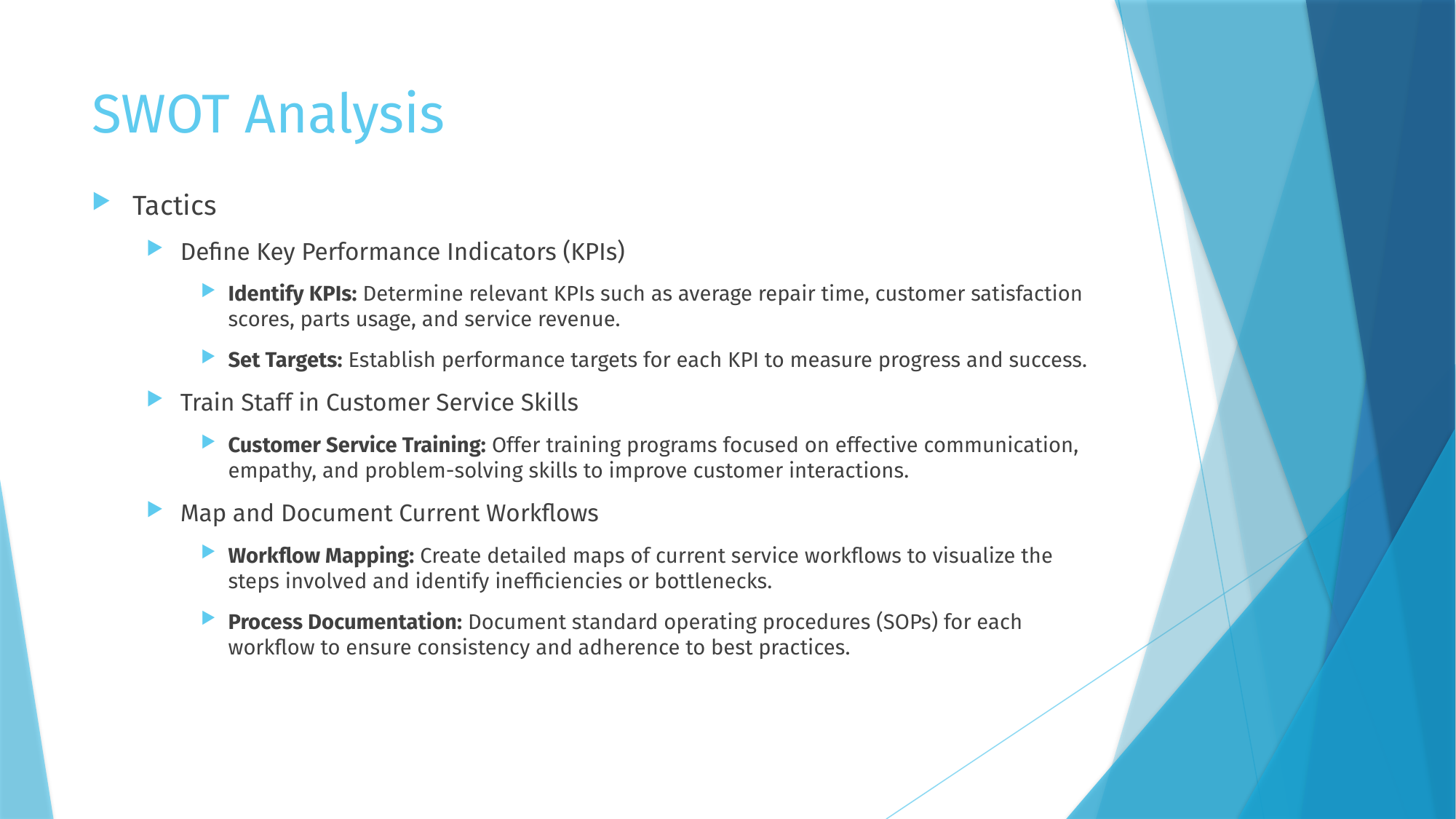

# SWOT Analysis
Tactics
Define Key Performance Indicators (KPIs)
Identify KPIs: Determine relevant KPIs such as average repair time, customer satisfaction scores, parts usage, and service revenue.
Set Targets: Establish performance targets for each KPI to measure progress and success.
Train Staff in Customer Service Skills
Customer Service Training: Offer training programs focused on effective communication, empathy, and problem-solving skills to improve customer interactions.
Map and Document Current Workflows
Workflow Mapping: Create detailed maps of current service workflows to visualize the steps involved and identify inefficiencies or bottlenecks.
Process Documentation: Document standard operating procedures (SOPs) for each workflow to ensure consistency and adherence to best practices.